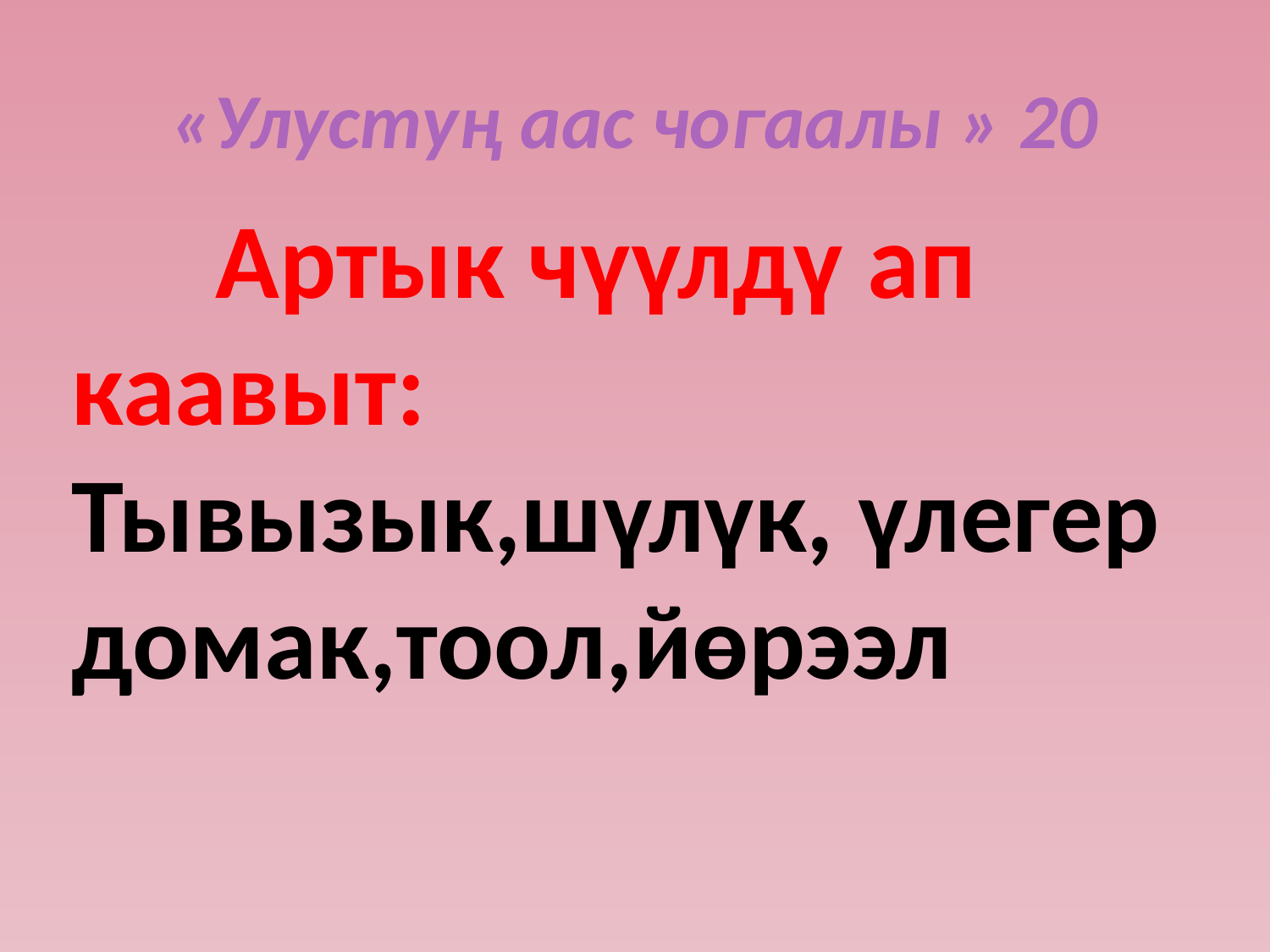

# «Улустуң аас чогаалы » 20
      Артык чүүлдү ап каавыт:
Тывызык,шүлүк, үлегер домак,тоол,йөрээл